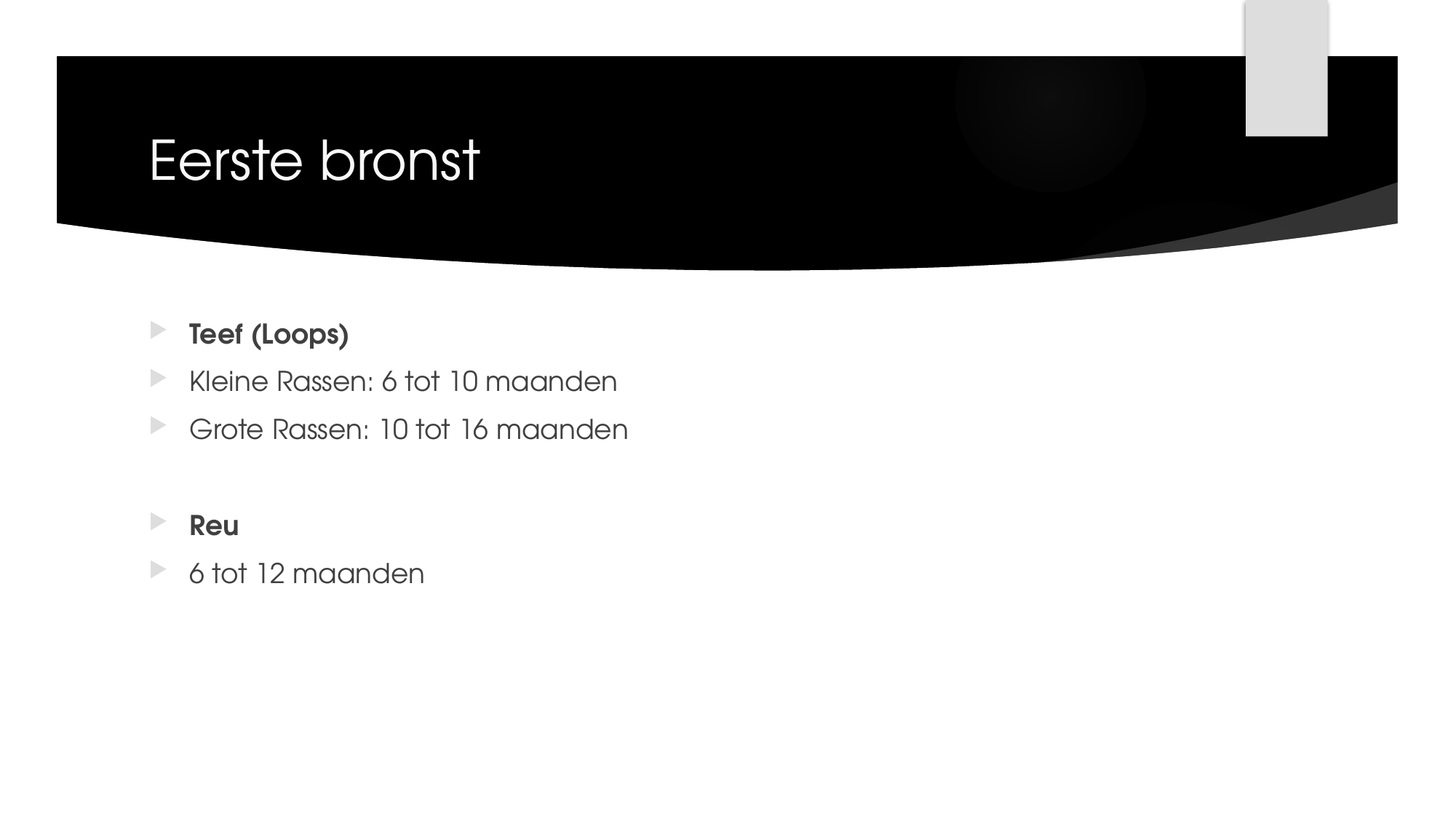

# Eerste bronst
Teef (Loops)
Kleine Rassen: 6 tot 10 maanden
Grote Rassen: 10 tot 16 maanden

Reu
6 tot 12 maanden